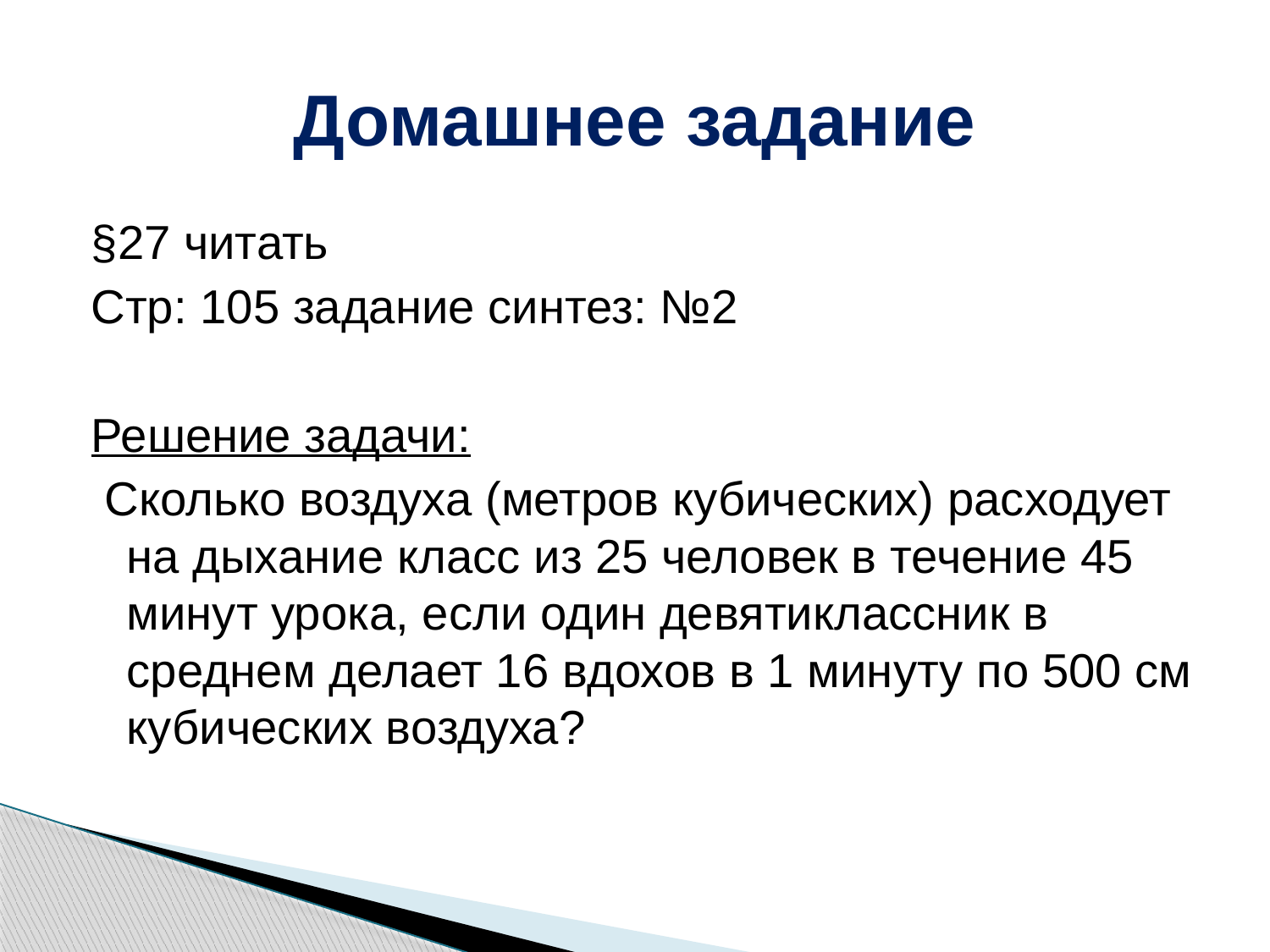

# Домашнее задание
§27 читать
Стр: 105 задание синтез: №2

Решение задачи:
 Сколько воздуха (метров кубических) расходует на дыхание класс из 25 человек в течение 45 минут урока, если один девятиклассник в среднем делает 16 вдохов в 1 минуту по 500 см кубических воздуха?